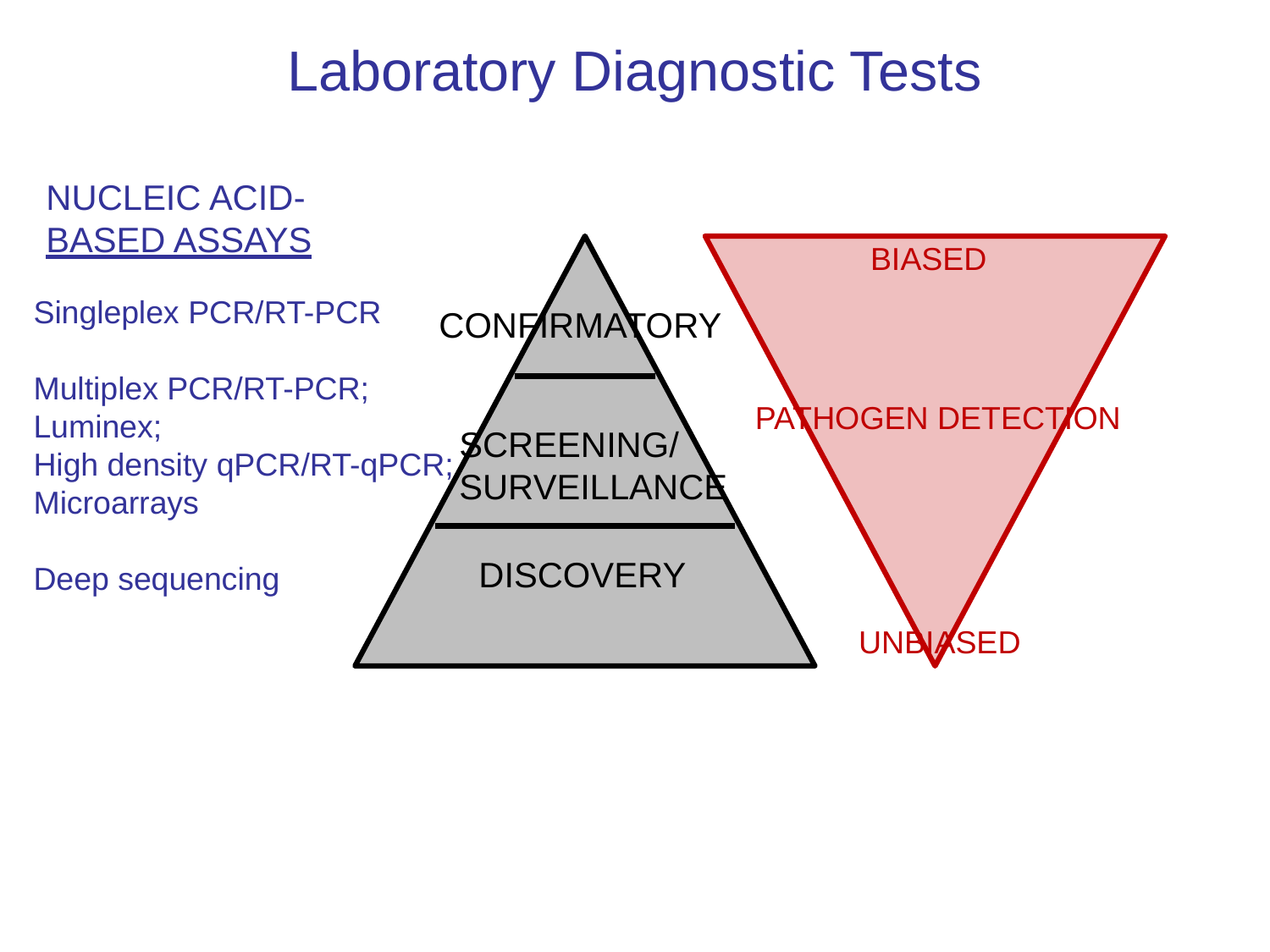

Laboratory Diagnostic Tests
NUCLEIC ACID-
BASED ASSAYS
BIASED

Singleplex PCR/RT-PCR

Multiplex PCR/RT-PCR;
Luminex;
High density qPCR/RT-qPCR;
Microarrays

Deep sequencing
CONFIRMATORY
PATHOGEN DETECTION
SCREENING/
SURVEILLANCE
DISCOVERY
UNBIASED